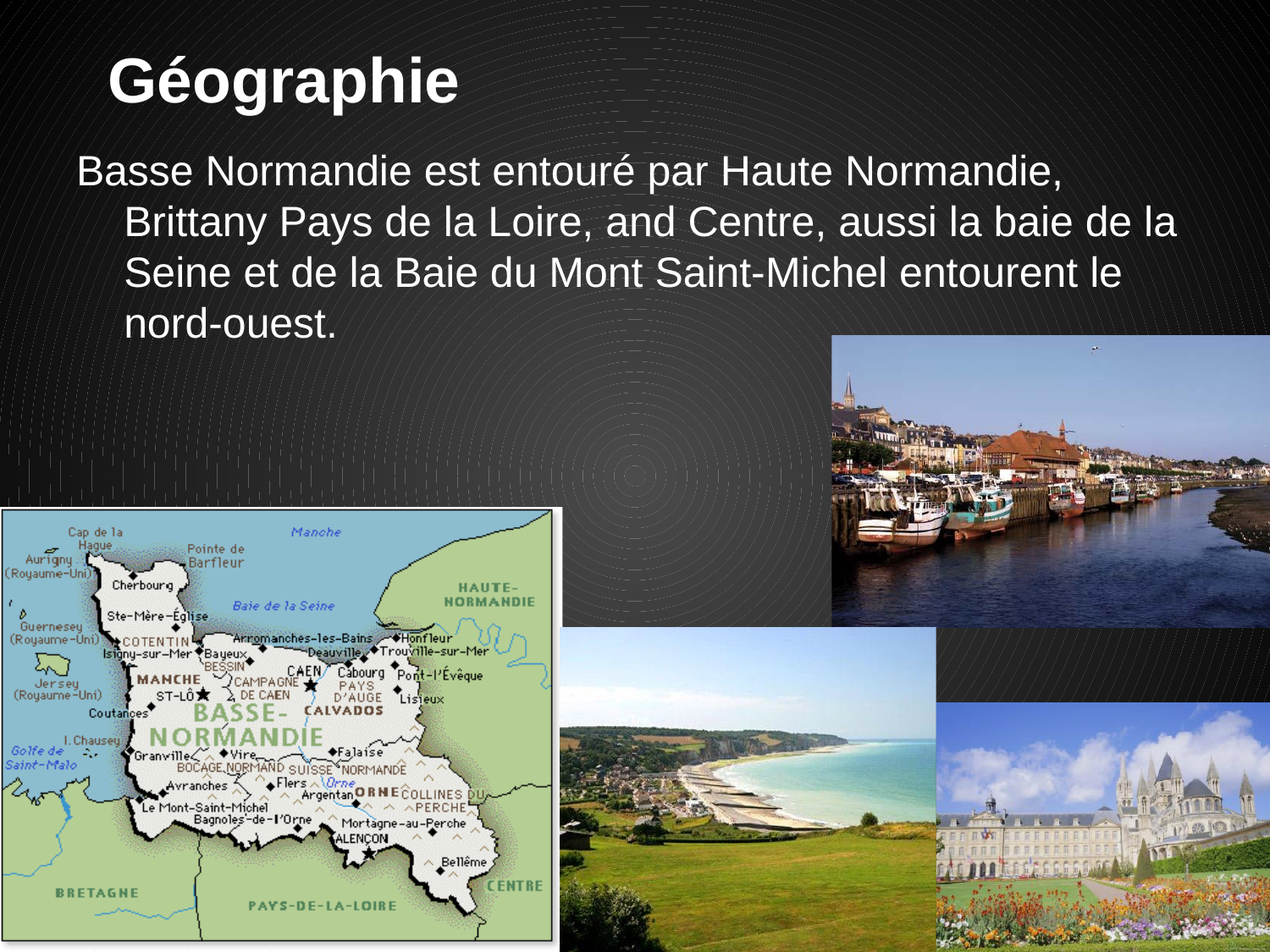

# Géographie
Basse Normandie est entouré par Haute Normandie, Brittany Pays de la Loire, and Centre, aussi la baie de la Seine et de la Baie du Mont Saint-Michel entourent le nord-ouest.